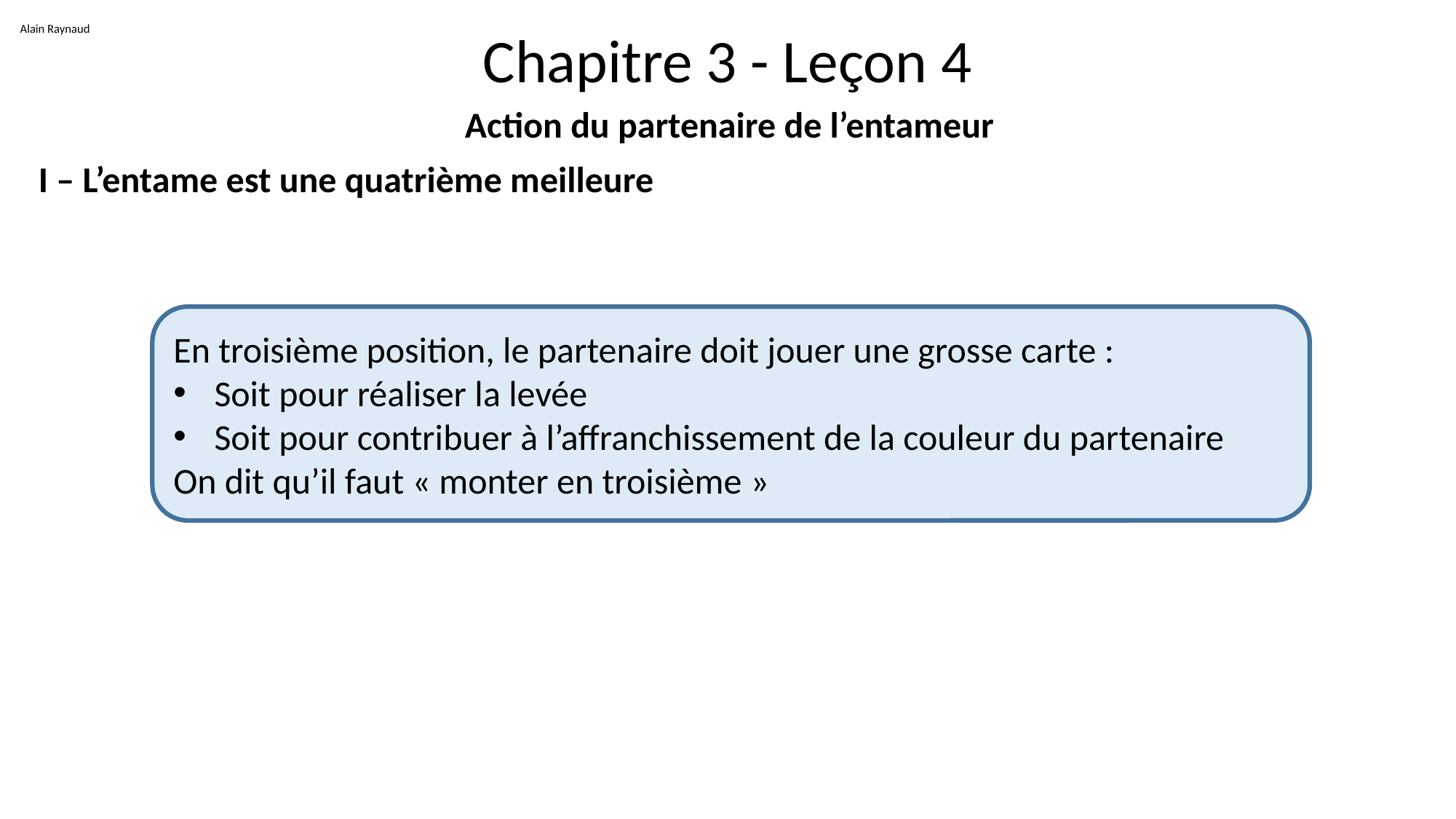

Alain Raynaud
# Chapitre 3 - Leçon 4
Action du partenaire de l’entameur
I – L’entame est une quatrième meilleure

En troisième position, le partenaire doit jouer une grosse carte :
Soit pour réaliser la levée
Soit pour contribuer à l’affranchissement de la couleur du partenaire
On dit qu’il faut « monter en troisième »